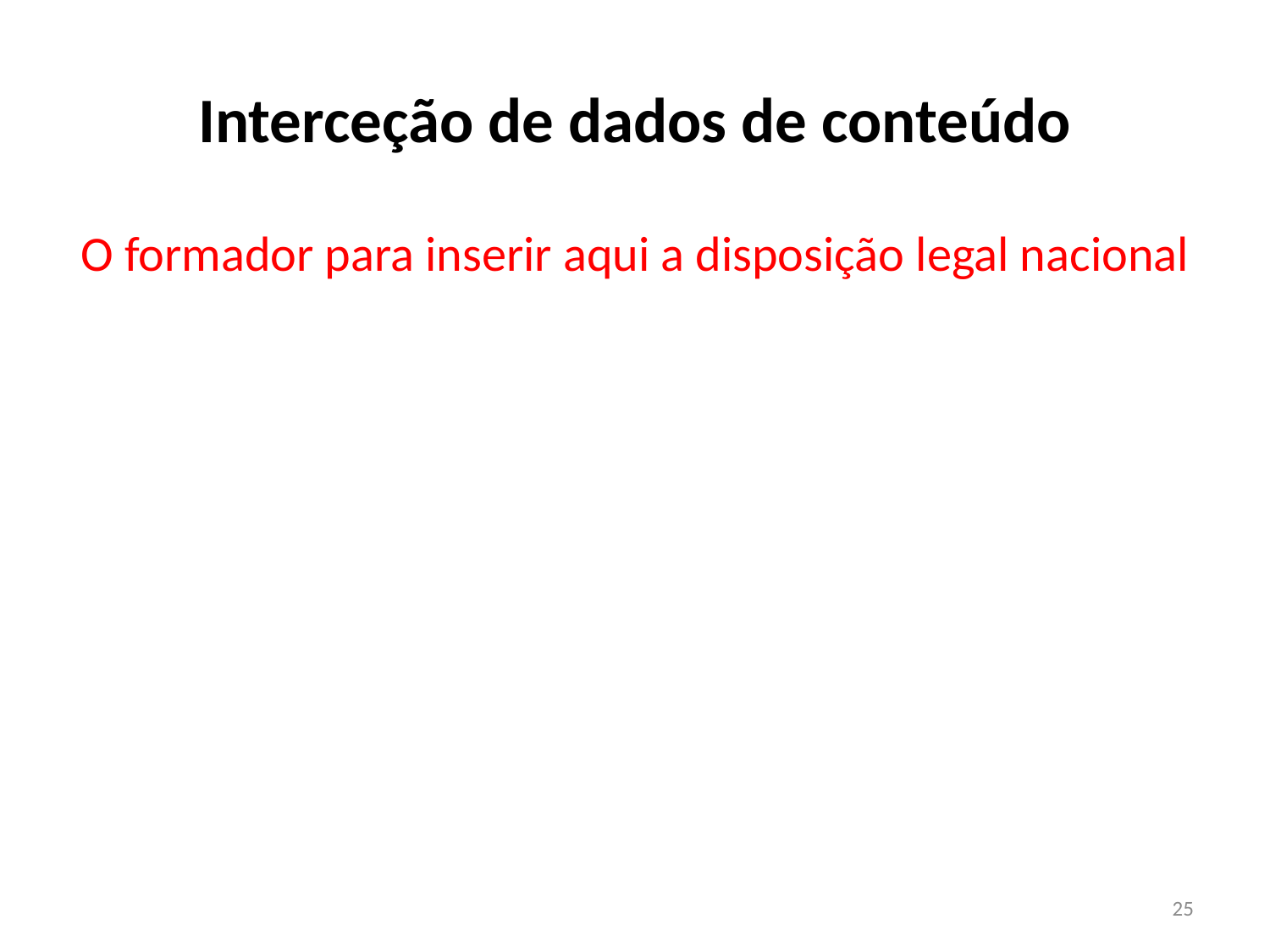

# Interceção de dados de conteúdo
O formador para inserir aqui a disposição legal nacional
25